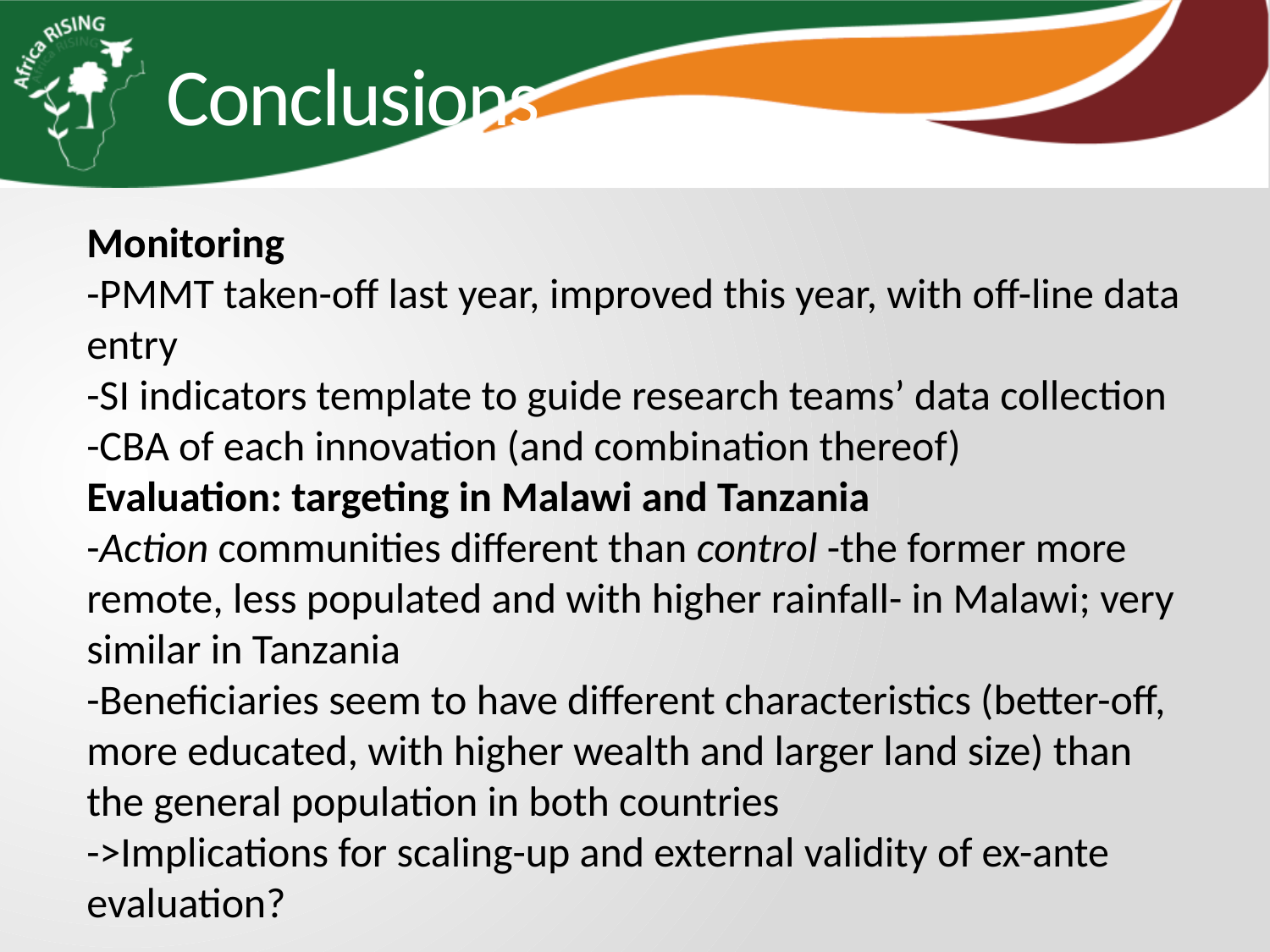

Conclusions
Monitoring
-PMMT taken-off last year, improved this year, with off-line data entry
-SI indicators template to guide research teams’ data collection
-CBA of each innovation (and combination thereof)
Evaluation: targeting in Malawi and Tanzania
-Action communities different than control -the former more remote, less populated and with higher rainfall- in Malawi; very similar in Tanzania
-Beneficiaries seem to have different characteristics (better-off, more educated, with higher wealth and larger land size) than the general population in both countries
->Implications for scaling-up and external validity of ex-ante evaluation?